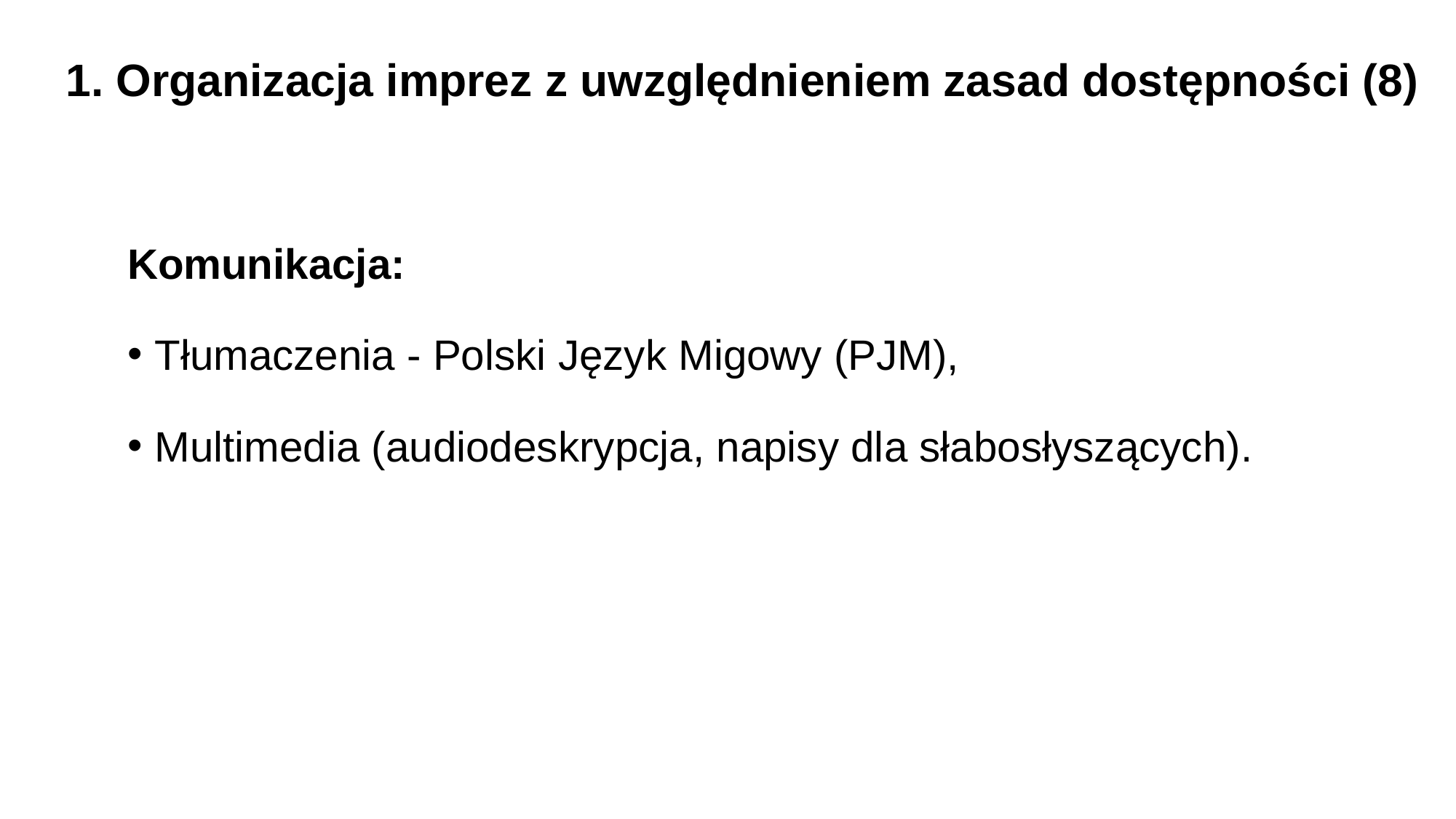

1. Organizacja imprez z uwzględnieniem zasad dostępności (8)
Komunikacja:
Tłumaczenia - Polski Język Migowy (PJM),
Multimedia (audiodeskrypcja, napisy dla słabosłyszących).